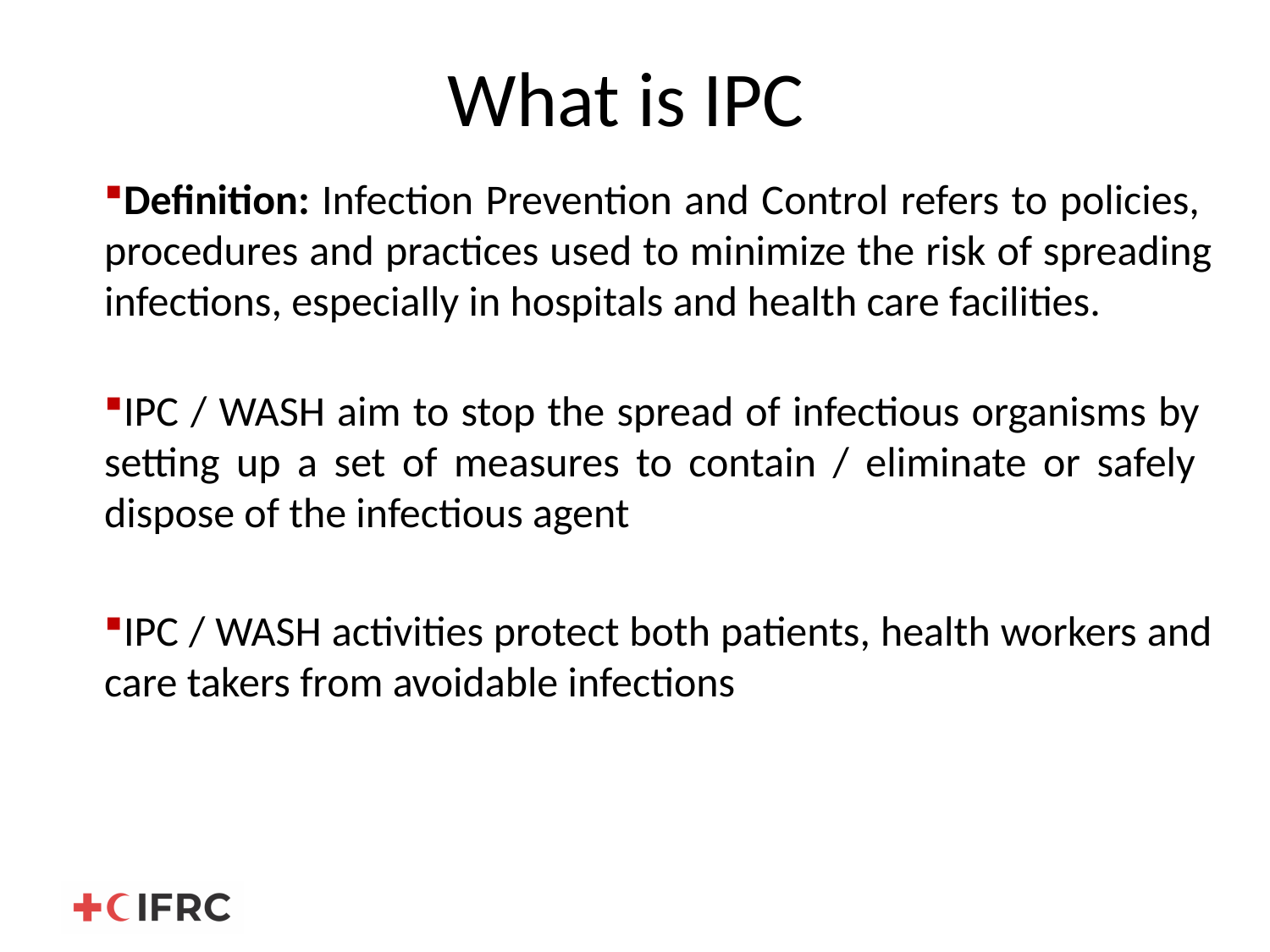

# What is IPC
Definition: Infection Prevention and Control refers to policies,  procedures and practices used to minimize the risk of spreading infections, especially in hospitals and health care facilities.

IPC / WASH aim to stop the spread of infectious organisms by  setting up a set of measures to contain / eliminate or safely
dispose of the infectious agent

IPC / WASH activities protect both patients, health workers and care takers from avoidable infections